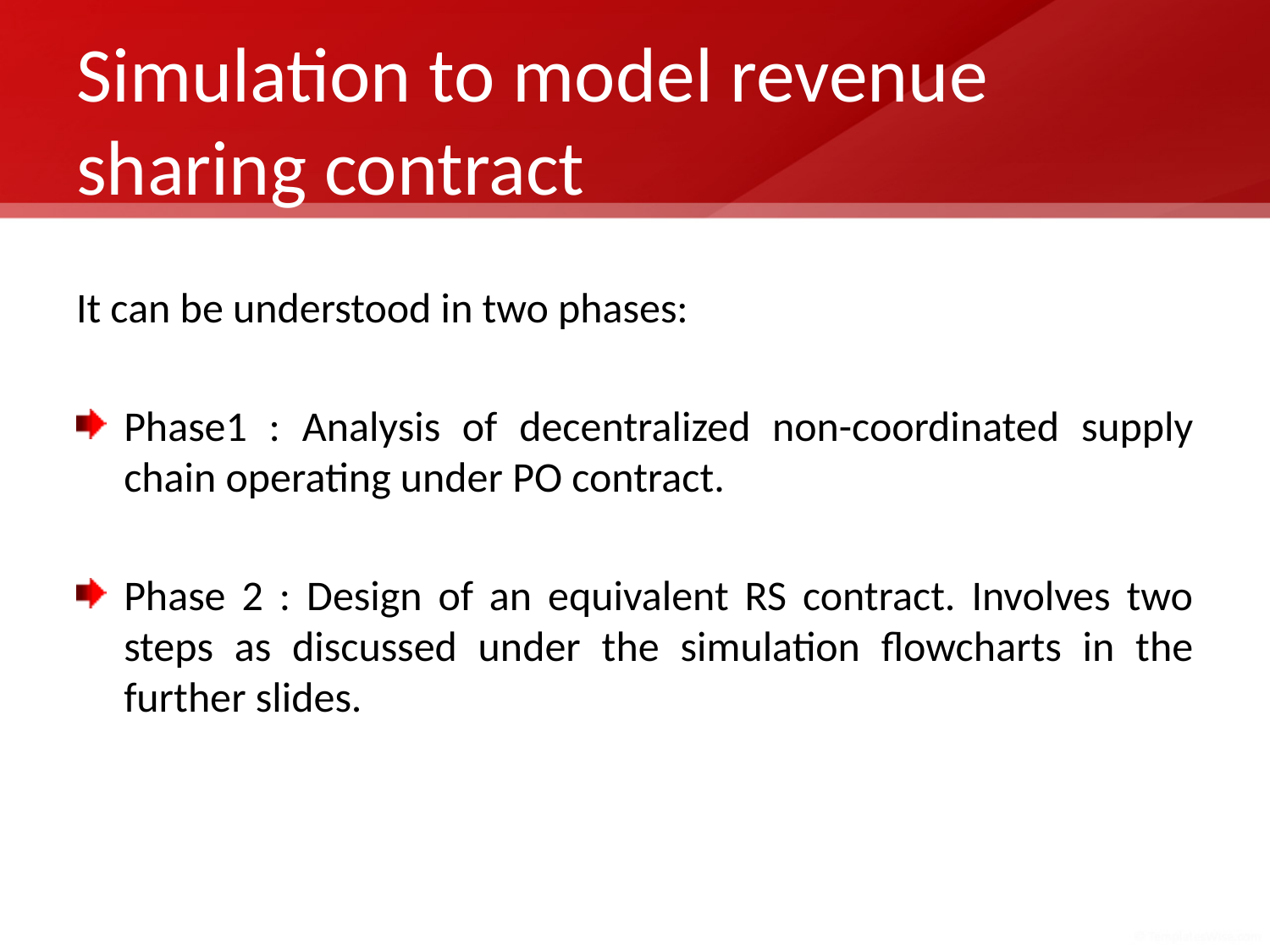

# Simulation to model revenue sharing contract
It can be understood in two phases:

Phase1 : Analysis of decentralized non-coordinated supply chain operating under PO contract.

Phase 2 : Design of an equivalent RS contract. Involves two steps as discussed under the simulation flowcharts in the further slides.